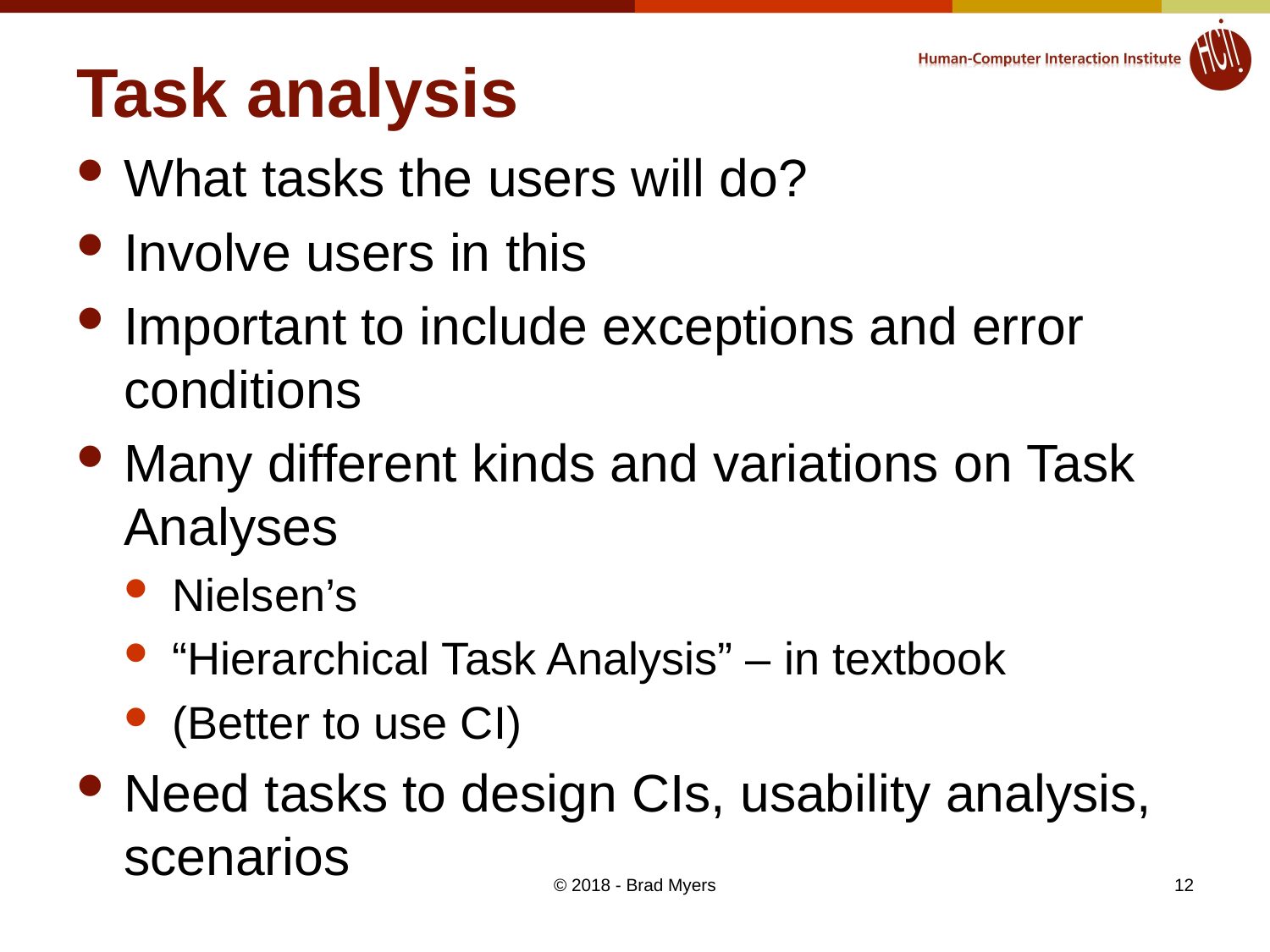

# Task analysis
What tasks the users will do?
Involve users in this
Important to include exceptions and error conditions
Many different kinds and variations on Task Analyses
Nielsen’s
“Hierarchical Task Analysis” – in textbook
(Better to use CI)
Need tasks to design CIs, usability analysis, scenarios
© 2018 - Brad Myers
12